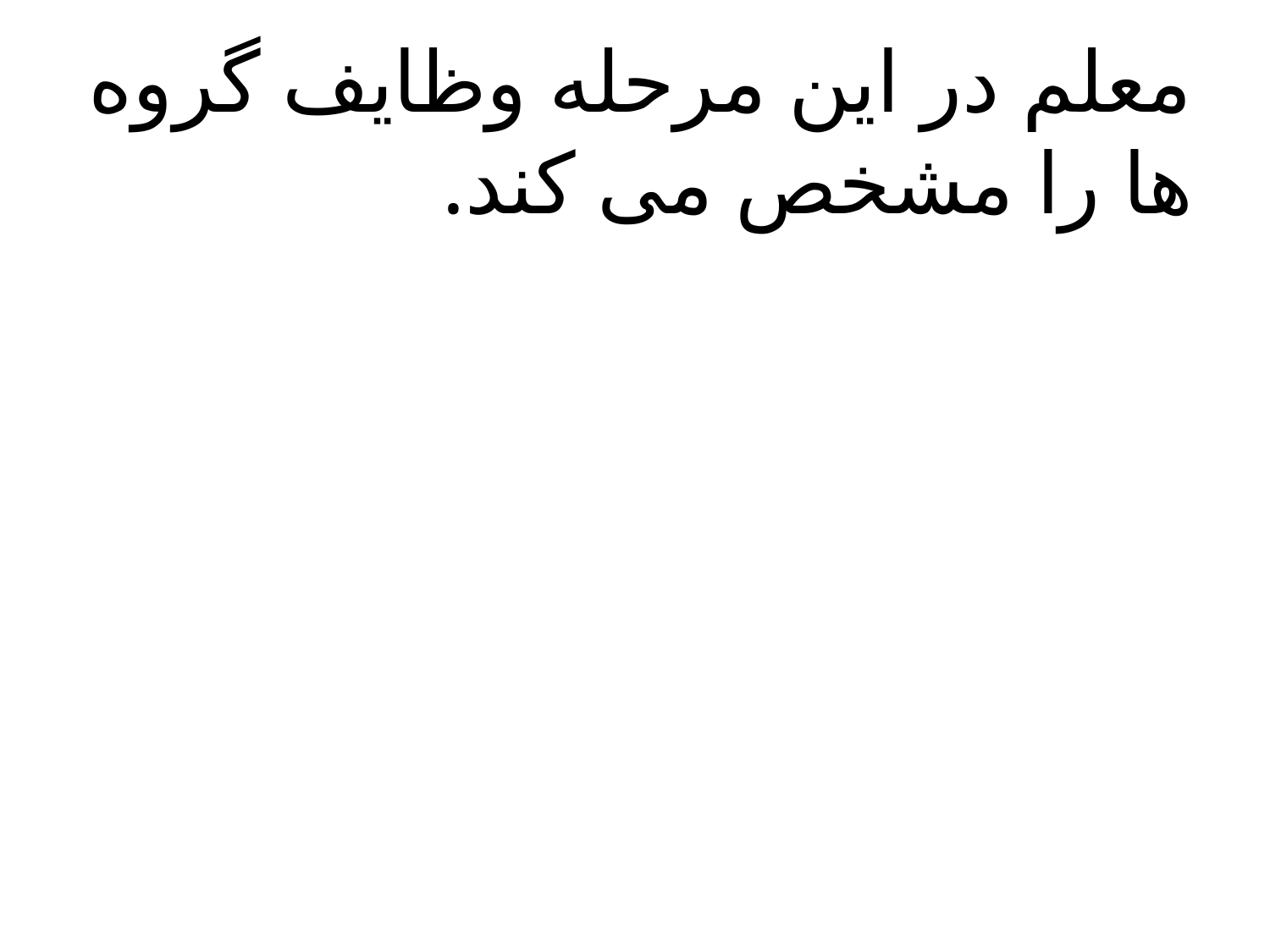

معلم در این مرحله وظایف گروه ها را مشخص می کند.